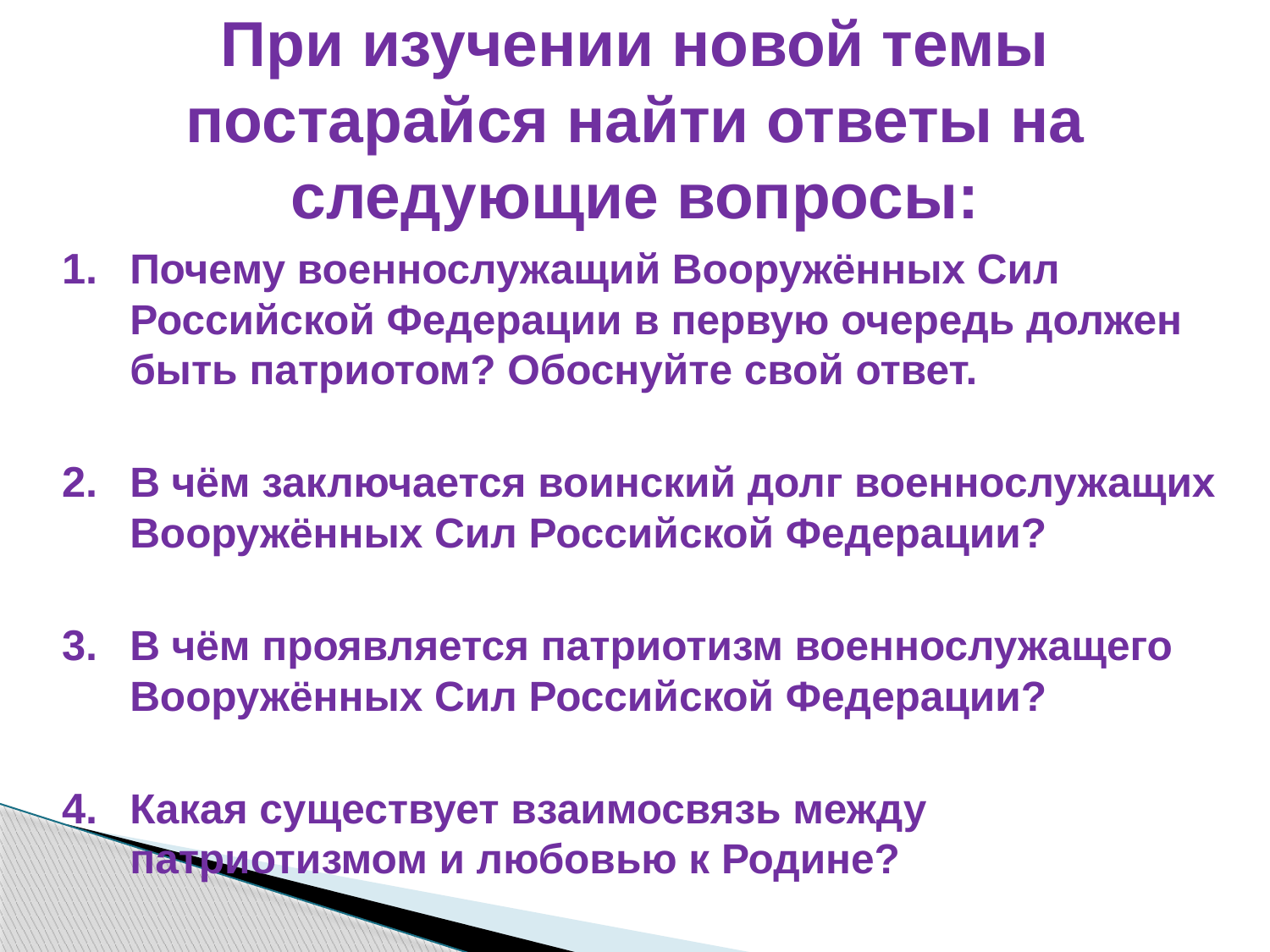

# При изучении новой темы постарайся найти ответы на следующие вопросы:
Почему военнослужащий Вооружённых Сил Российской Федерации в первую очередь должен быть патриотом? Обоснуйте свой ответ.

В чём заключается воинский долг военнослужащих Вооружённых Сил Российской Федерации?

В чём проявляется патриотизм военнослужащего Вооружённых Сил Российской Федерации?

Какая существует взаимосвязь между патриотизмом и любовью к Родине?